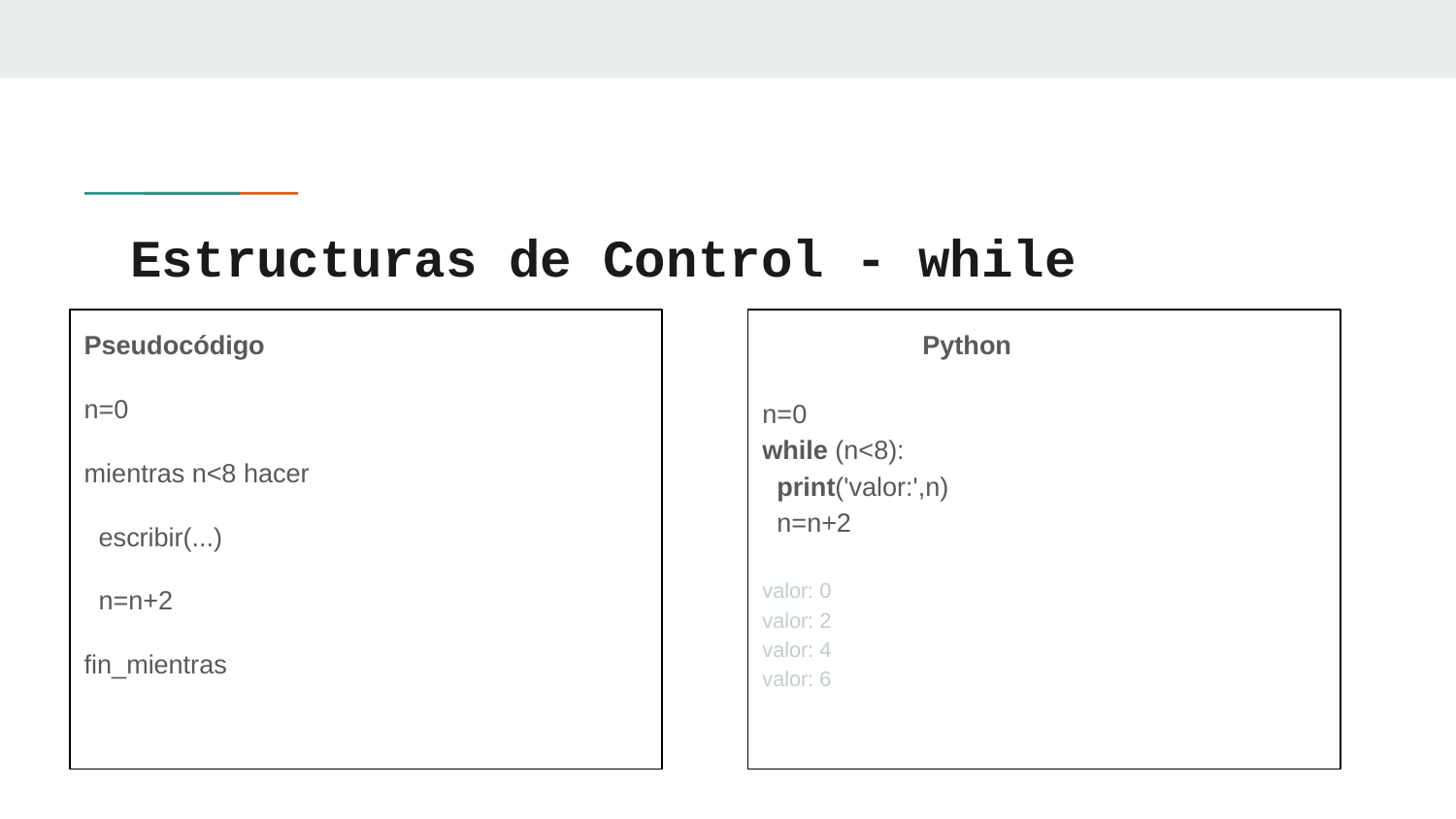

# Estructuras de Control - while
Pseudocódigo
n=0
mientras n<8 hacer
  escribir(...)
  n=n+2
fin_mientras

  Python
n=0
while (n<8):
  print('valor:',n)
  n=n+2

valor: 0
valor: 2
valor: 4
valor: 6